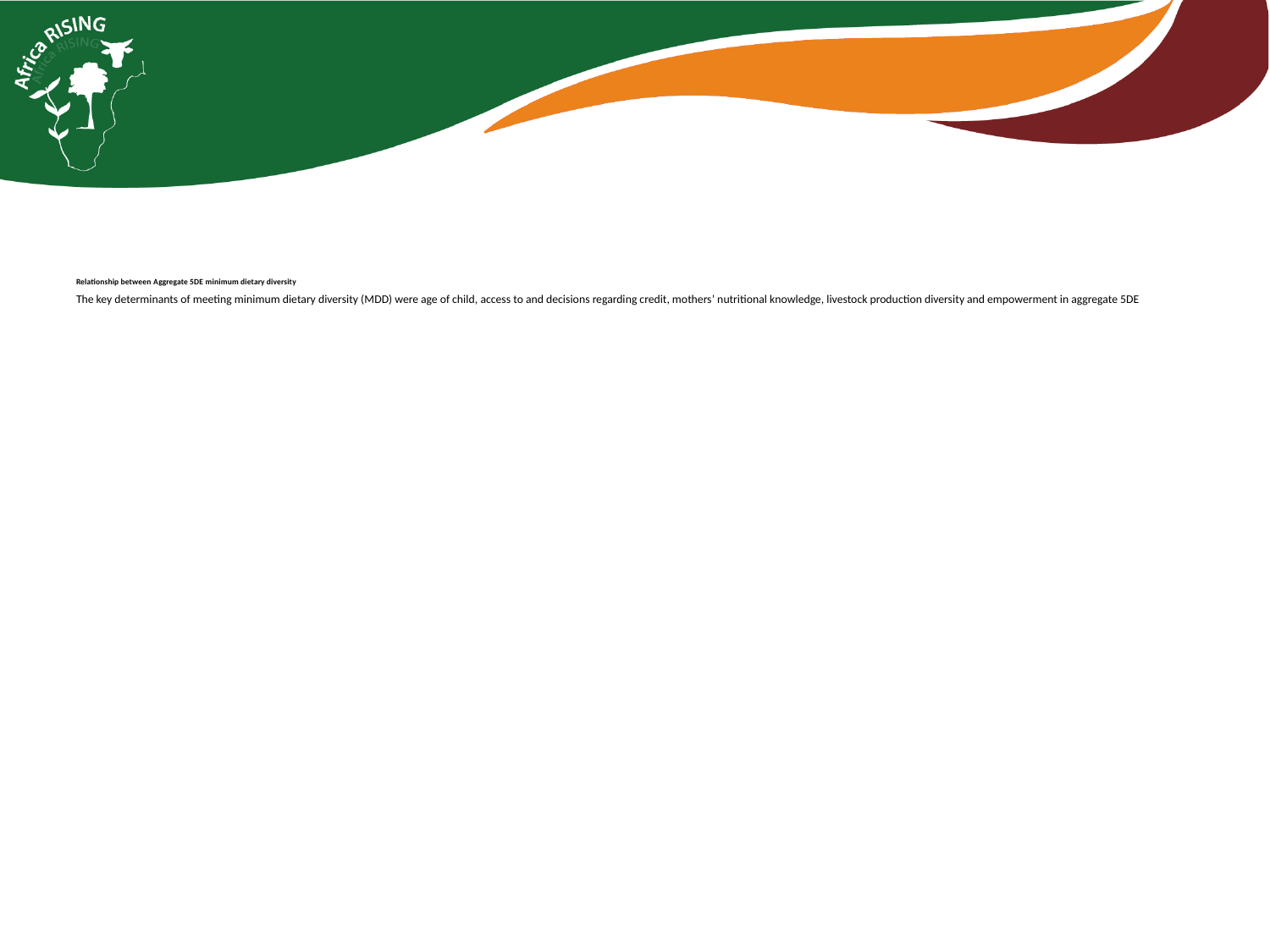

# Relationship between Aggregate 5DE minimum dietary diversity The key determinants of meeting minimum dietary diversity (MDD) were age of child, access to and decisions regarding credit, mothers’ nutritional knowledge, livestock production diversity and empowerment in aggregate 5DE